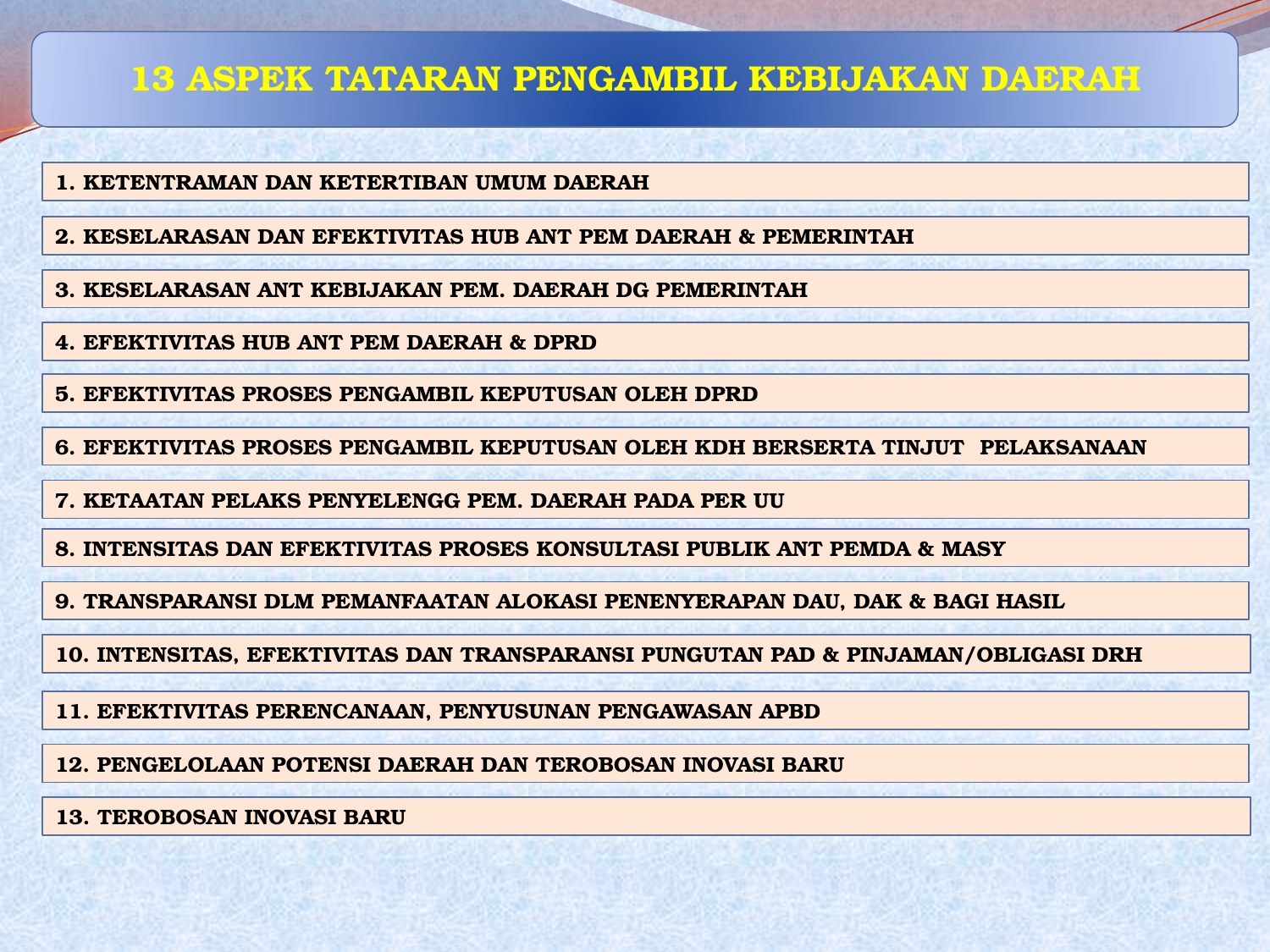

13 ASPEK TATARAN PENGAMBIL KEBIJAKAN DAERAH
1. KETENTRAMAN DAN KETERTIBAN UMUM DAERAH
2. KESELARASAN DAN EFEKTIVITAS HUB ANT PEM DAERAH & PEMERINTAH
3. KESELARASAN ANT KEBIJAKAN PEM. DAERAH DG PEMERINTAH
4. EFEKTIVITAS HUB ANT PEM DAERAH & DPRD
5. EFEKTIVITAS PROSES PENGAMBIL KEPUTUSAN OLEH DPRD
6. EFEKTIVITAS PROSES PENGAMBIL KEPUTUSAN OLEH KDH BERSERTA TINJUT  PELAKSANAAN
7. KETAATAN PELAKS PENYELENGG PEM. DAERAH PADA PER UU
8. INTENSITAS DAN EFEKTIVITAS PROSES KONSULTASI PUBLIK ANT PEMDA & MASY
9. TRANSPARANSI DLM PEMANFAATAN ALOKASI PENENYERAPAN DAU, DAK & BAGI HASIL
10. INTENSITAS, EFEKTIVITAS DAN TRANSPARANSI PUNGUTAN PAD & PINJAMAN/OBLIGASI DRH
11. EFEKTIVITAS PERENCANAAN, PENYUSUNAN PENGAWASAN APBD
12. PENGELOLAAN POTENSI DAERAH DAN TEROBOSAN INOVASI BARU
13. TEROBOSAN INOVASI BARU